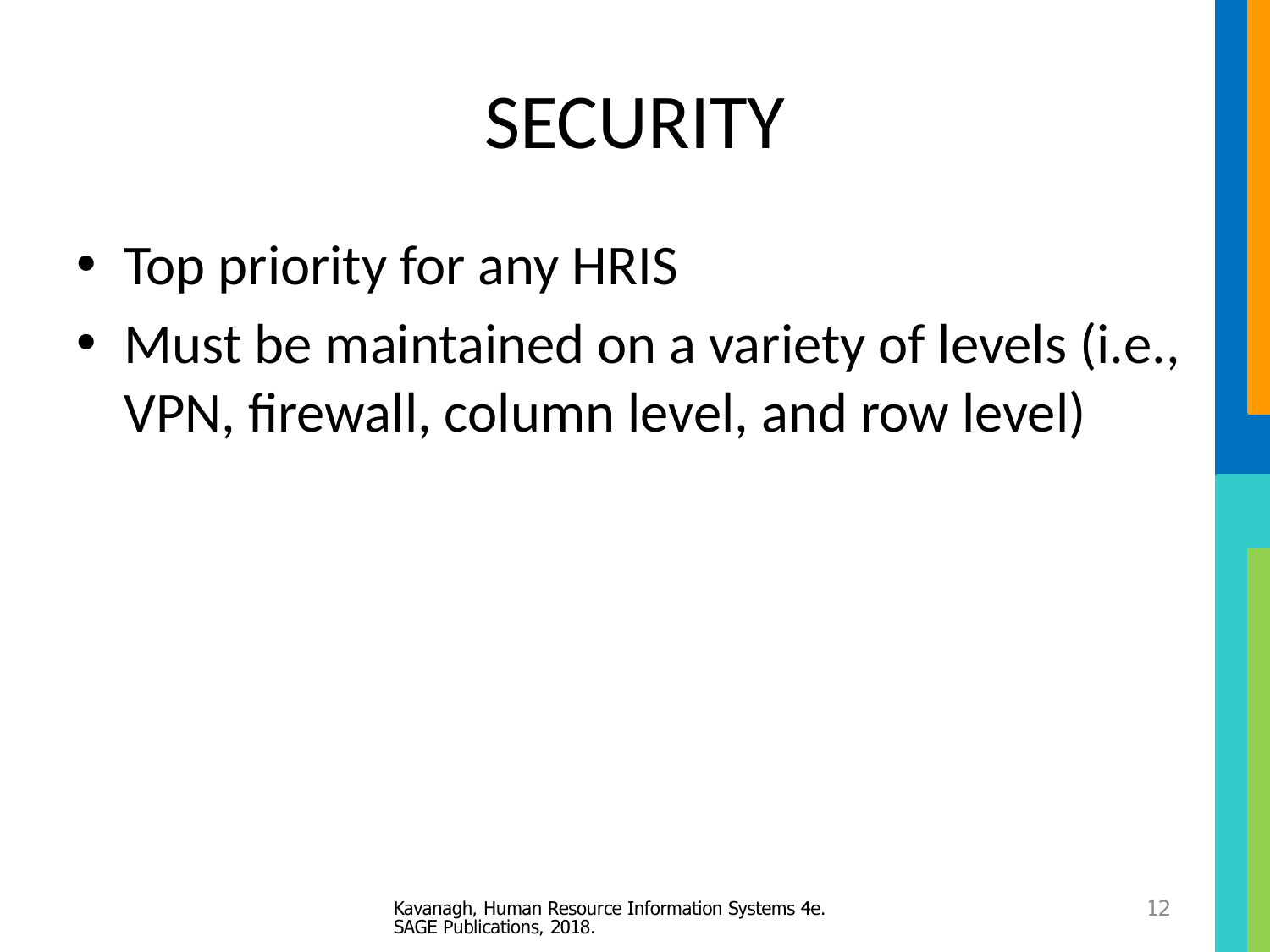

# SECURITY
Top priority for any HRIS
Must be maintained on a variety of levels (i.e., VPN, firewall, column level, and row level)
Kavanagh, Human Resource Information Systems 4e. SAGE Publications, 2018.
12